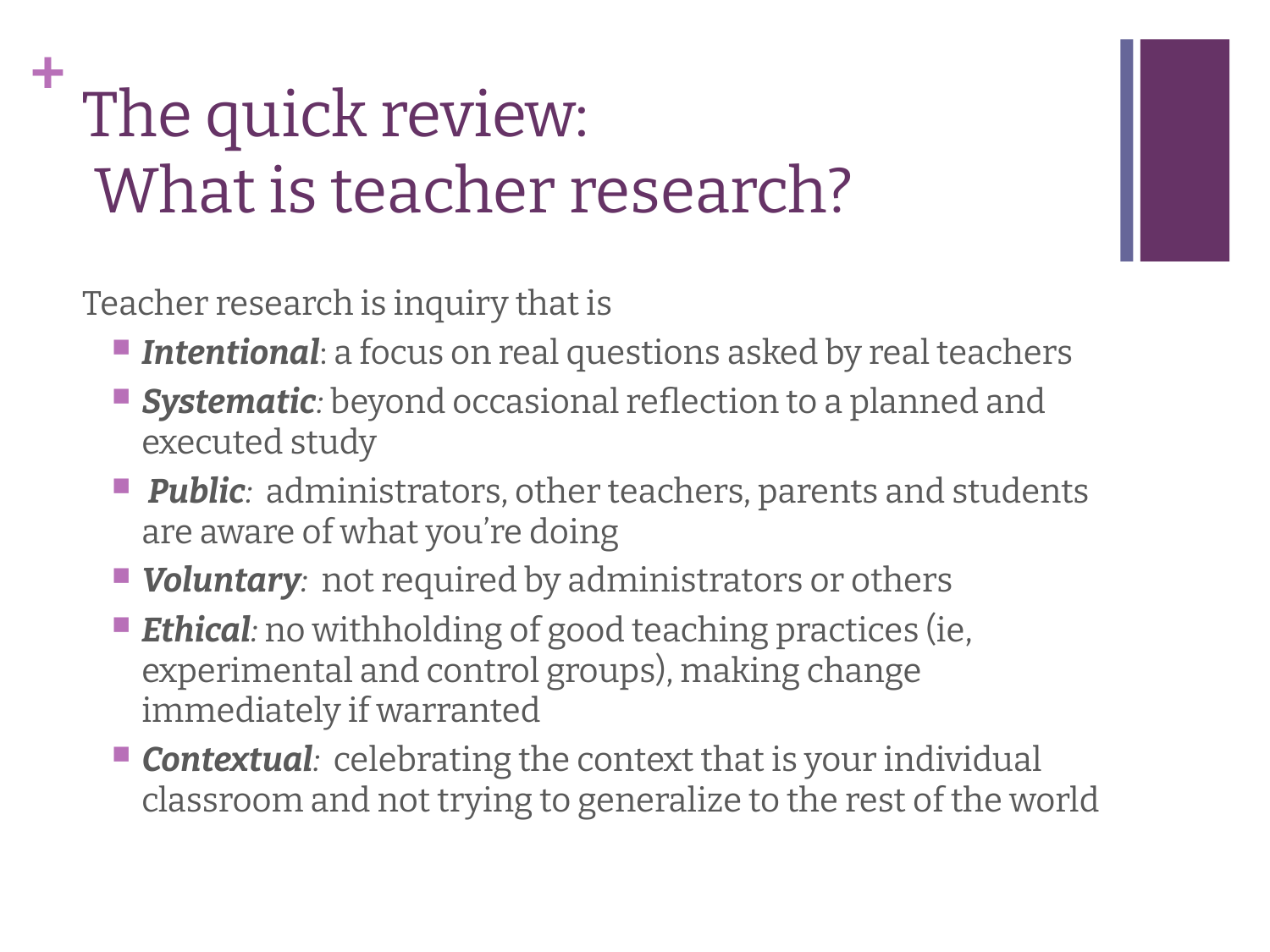

# The quick review: What is teacher research?
Teacher research is inquiry that is
Intentional: a focus on real questions asked by real teachers
Systematic: beyond occasional reflection to a planned and executed study
 Public:  administrators, other teachers, parents and students are aware of what you’re doing
Voluntary:  not required by administrators or others
Ethical: no withholding of good teaching practices (ie, experimental and control groups), making change immediately if warranted
Contextual:  celebrating the context that is your individual classroom and not trying to generalize to the rest of the world